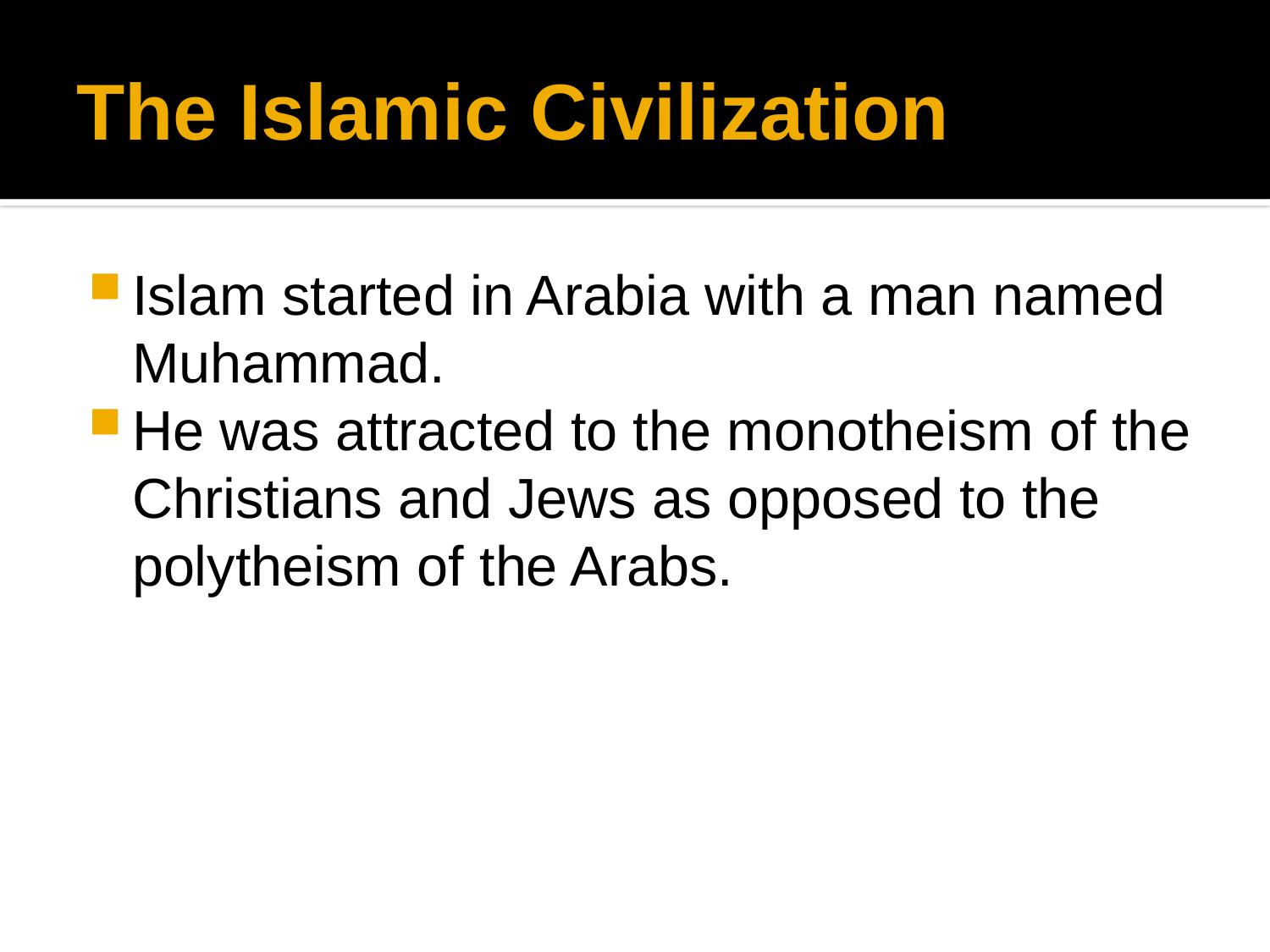

# The Islamic Civilization
Islam started in Arabia with a man named Muhammad.
He was attracted to the monotheism of the Christians and Jews as opposed to the polytheism of the Arabs.